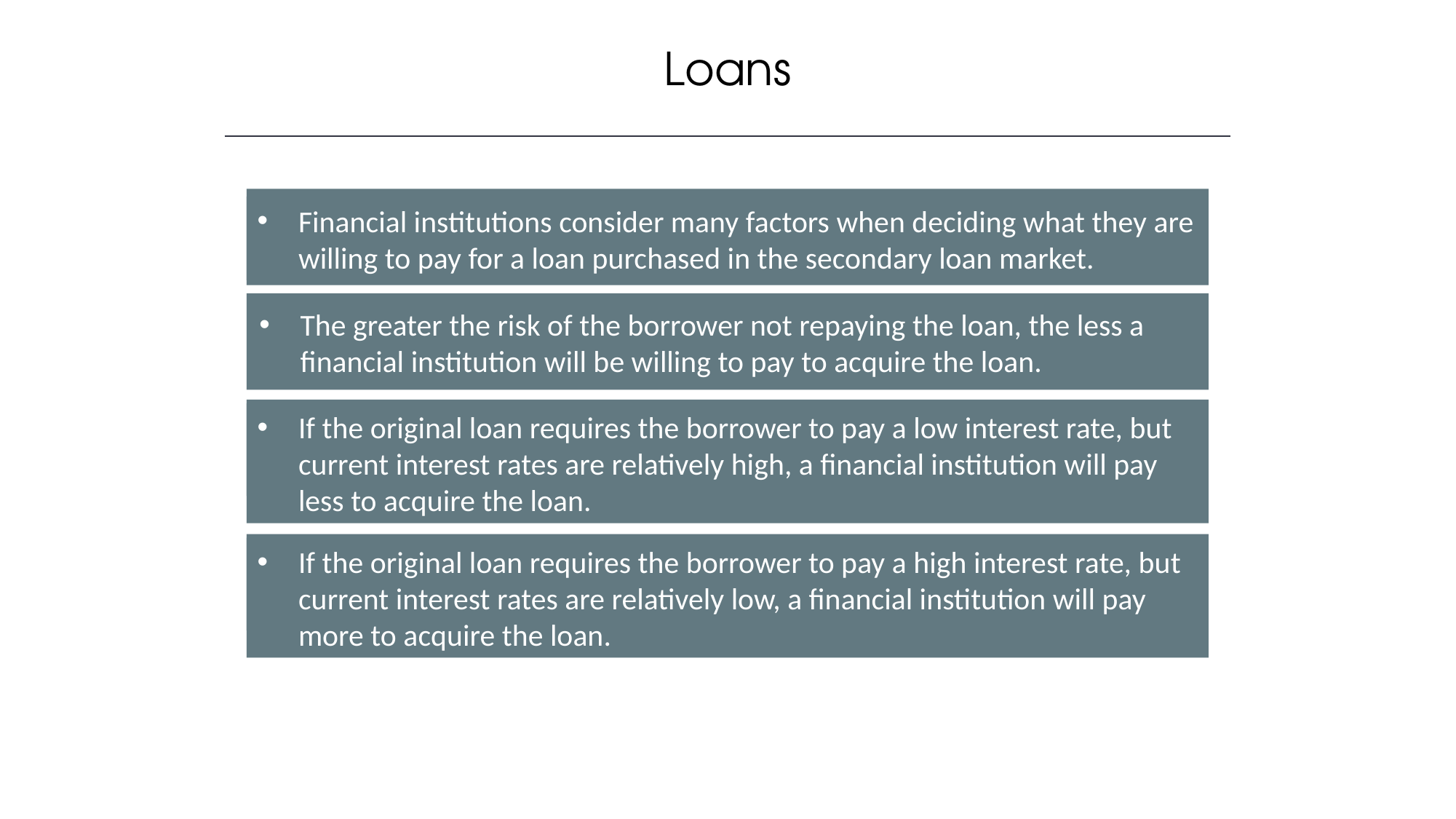

Loans

Financial institutions consider many factors when deciding what they are willing to pay for a loan purchased in the secondary loan market.

The greater the risk of the borrower not repaying the loan, the less a financial institution will be willing to pay to acquire the loan.

If the original loan requires the borrower to pay a low interest rate, but current interest rates are relatively high, a financial institution will pay less to acquire the loan.

If the original loan requires the borrower to pay a high interest rate, but current interest rates are relatively low, a financial institution will pay more to acquire the loan.